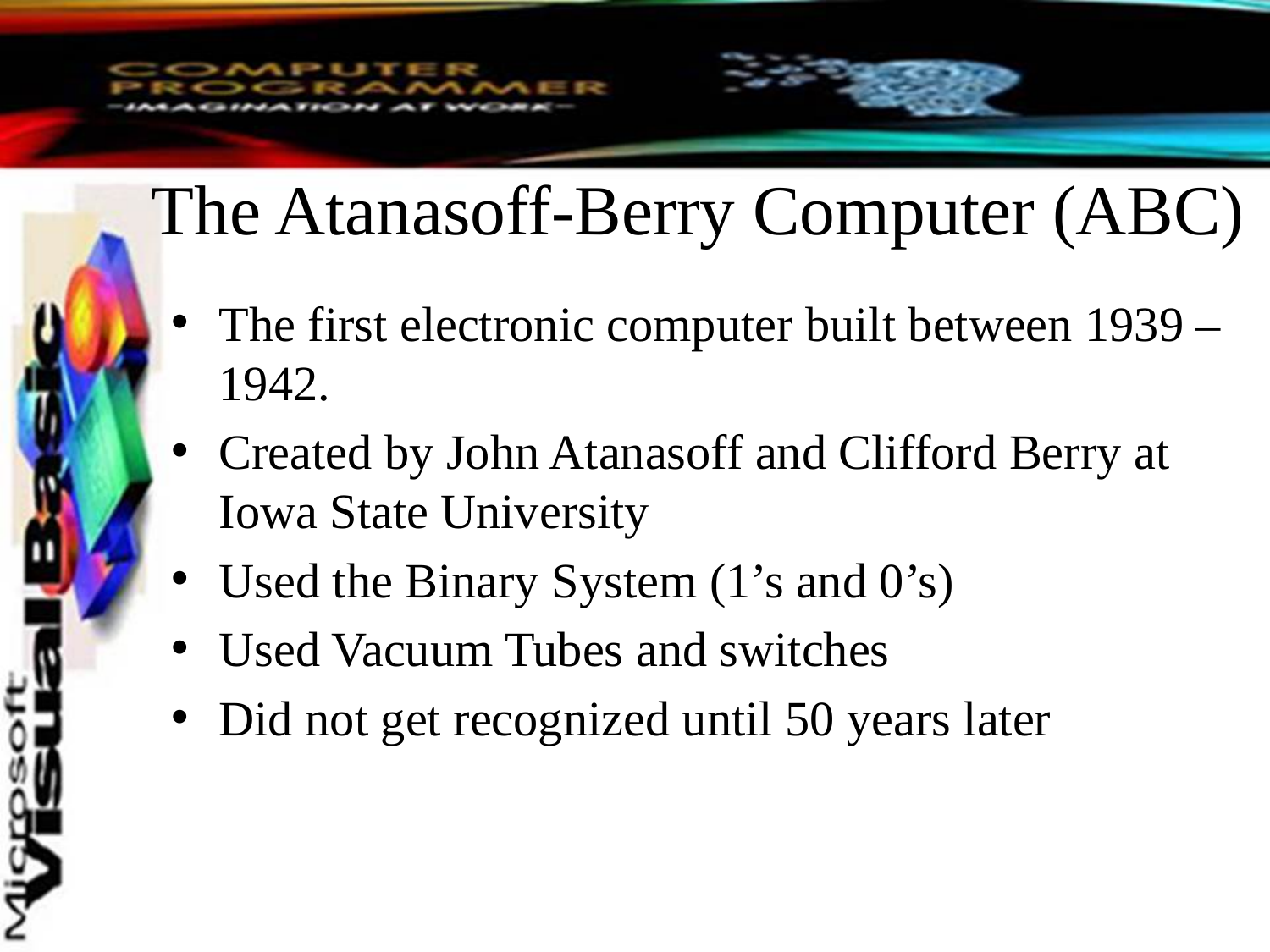

# The Atanasoff-Berry Computer (ABC)
The first electronic computer built between 1939 –1942.
Created by John Atanasoff and Clifford Berry at Iowa State University
Used the Binary System (1’s and 0’s)
Used Vacuum Tubes and switches
Did not get recognized until 50 years later